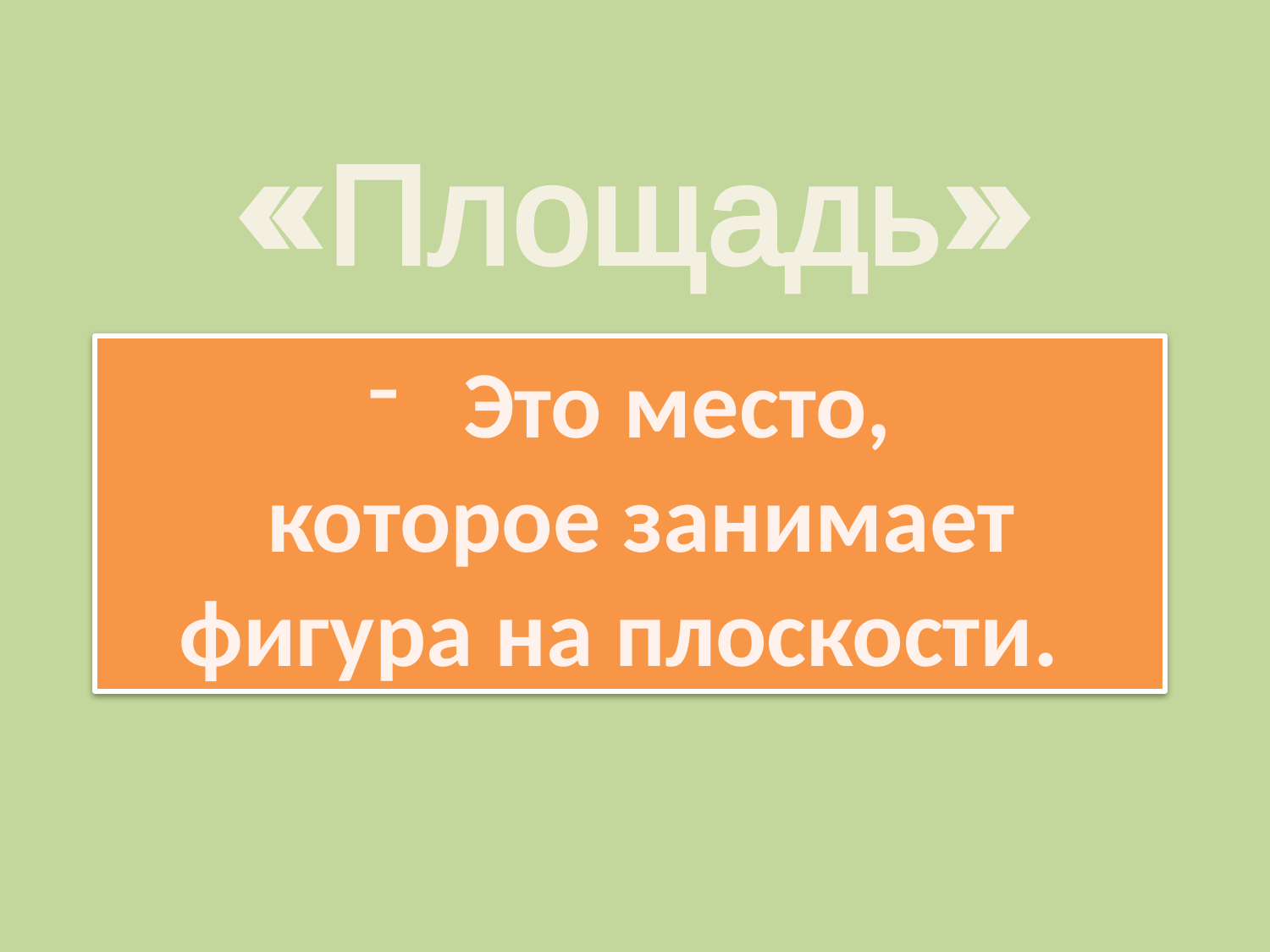

«Площадь»
Это место,
 которое занимает
фигура на плоскости.